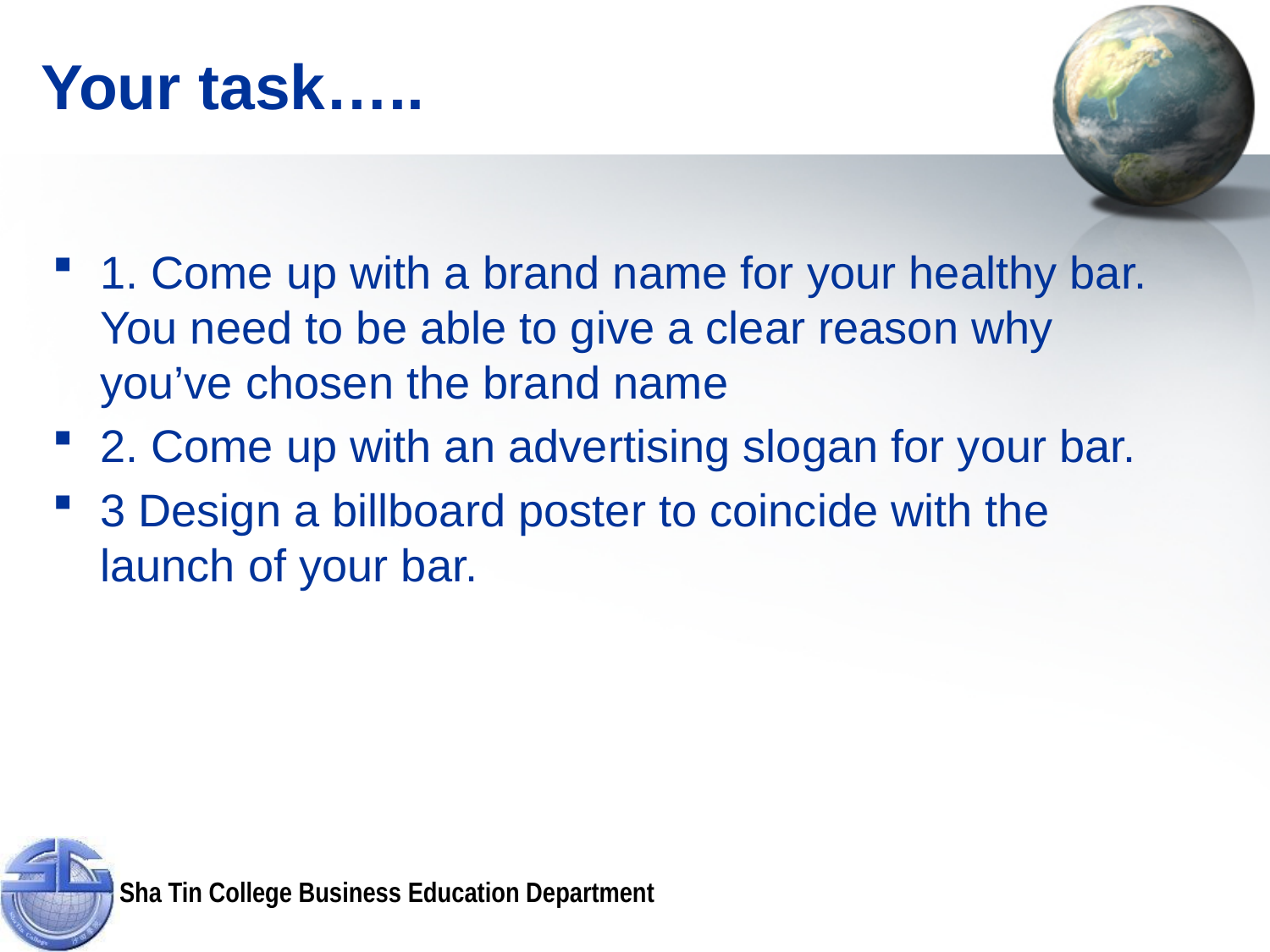

# Your task…..
1. Come up with a brand name for your healthy bar. You need to be able to give a clear reason why you’ve chosen the brand name
2. Come up with an advertising slogan for your bar.
3 Design a billboard poster to coincide with the launch of your bar.